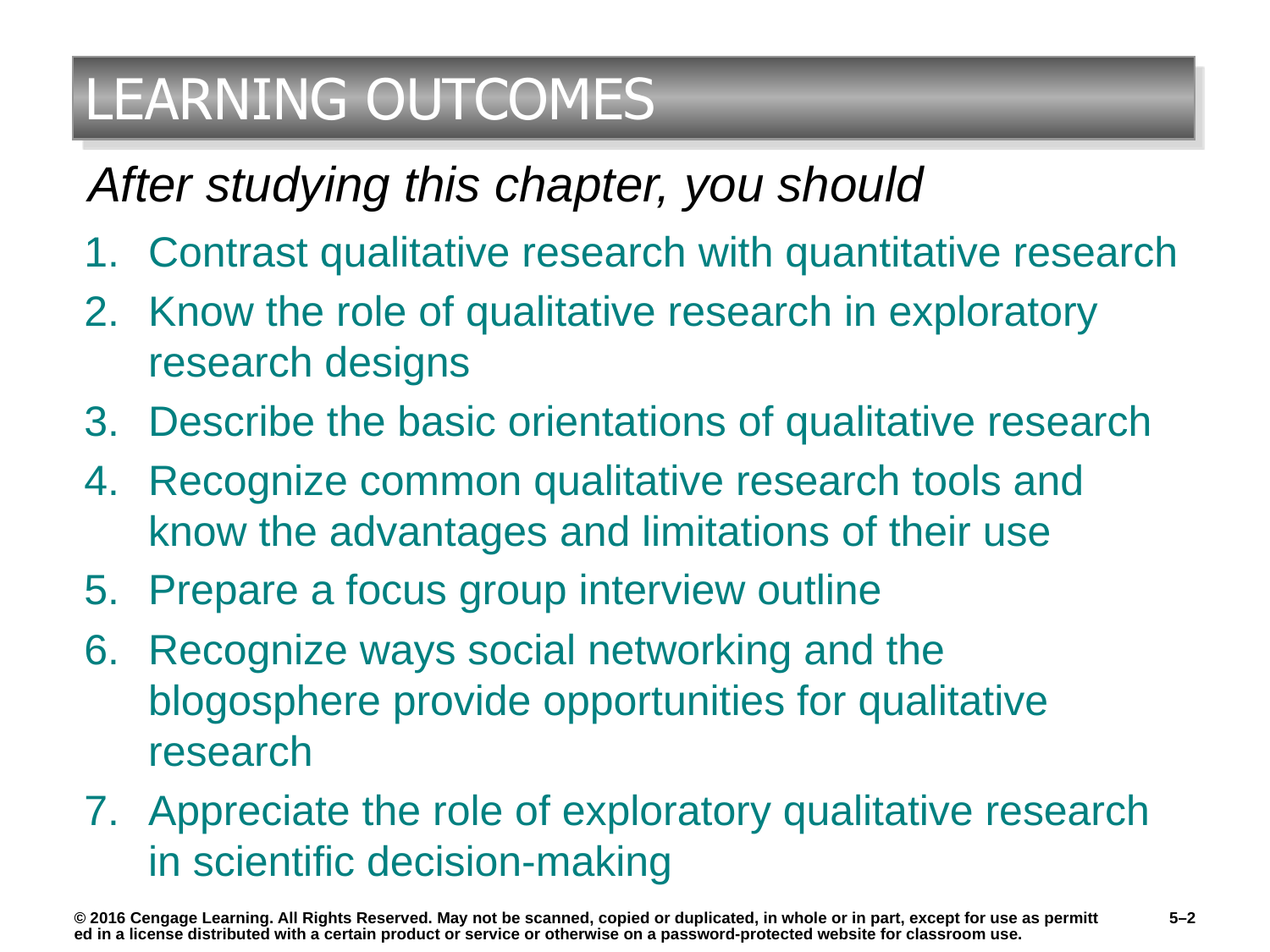

# LEARNING OUTCOMES
Contrast qualitative research with quantitative research
Know the role of qualitative research in exploratory research designs
Describe the basic orientations of qualitative research
Recognize common qualitative research tools and know the advantages and limitations of their use
Prepare a focus group interview outline
Recognize ways social networking and the blogosphere provide opportunities for qualitative research
Appreciate the role of exploratory qualitative research in scientific decision-making

5–2
© 2016 Cengage Learning. All Rights Reserved. May not be scanned, copied or duplicated, in whole or in part, except for use as permitted in a license distributed with a certain product or service or otherwise on a password-protected website for classroom use.